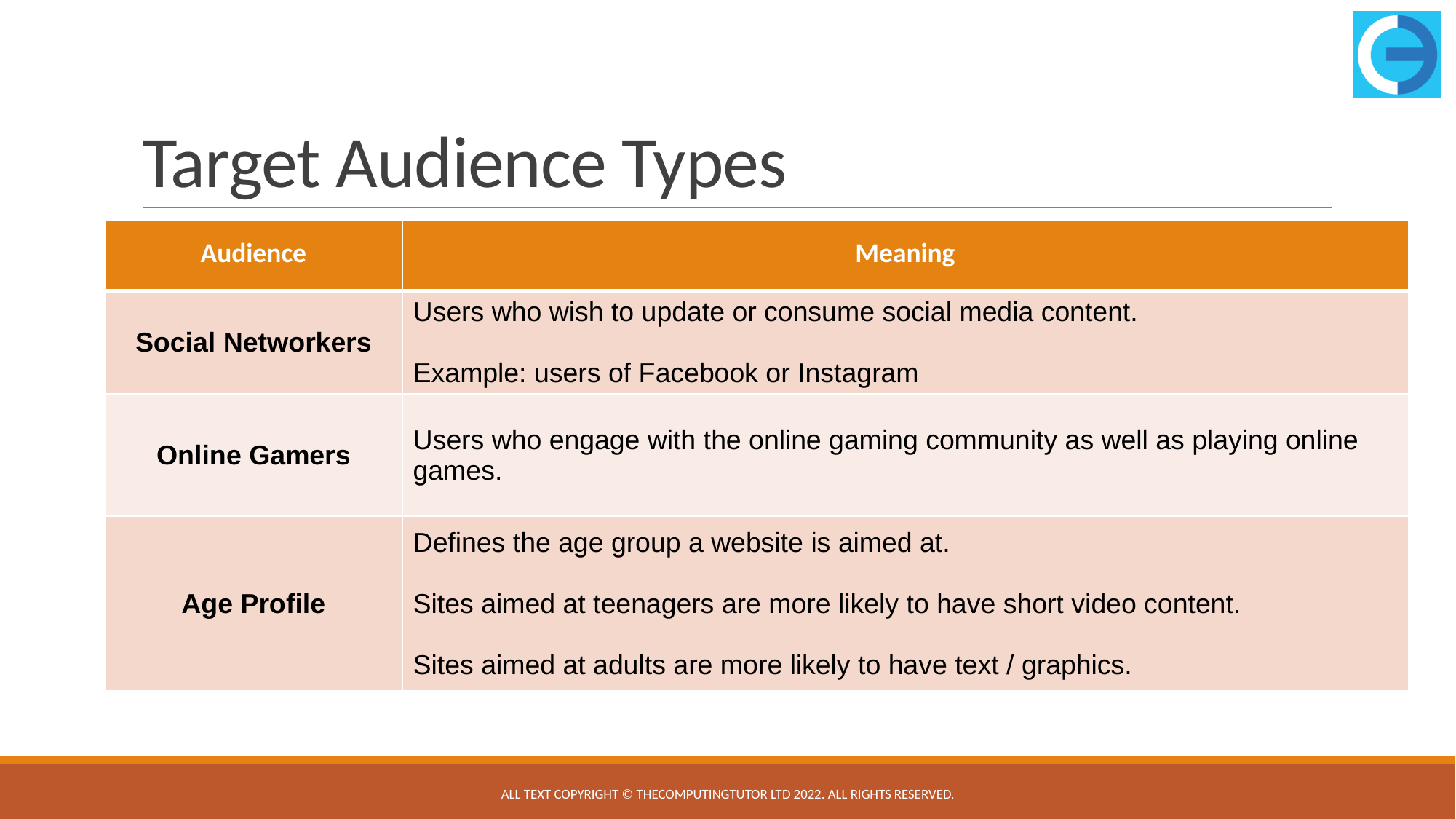

# Target Audience Types
| Audience | Meaning |
| --- | --- |
| Social Networkers | Users who wish to update or consume social media content. Example: users of Facebook or Instagram |
| Online Gamers | Users who engage with the online gaming community as well as playing online games. |
| Age Profile | Defines the age group a website is aimed at. Sites aimed at teenagers are more likely to have short video content. Sites aimed at adults are more likely to have text / graphics. |
All text copyright © TheComputingTutor Ltd 2022. All rights Reserved.